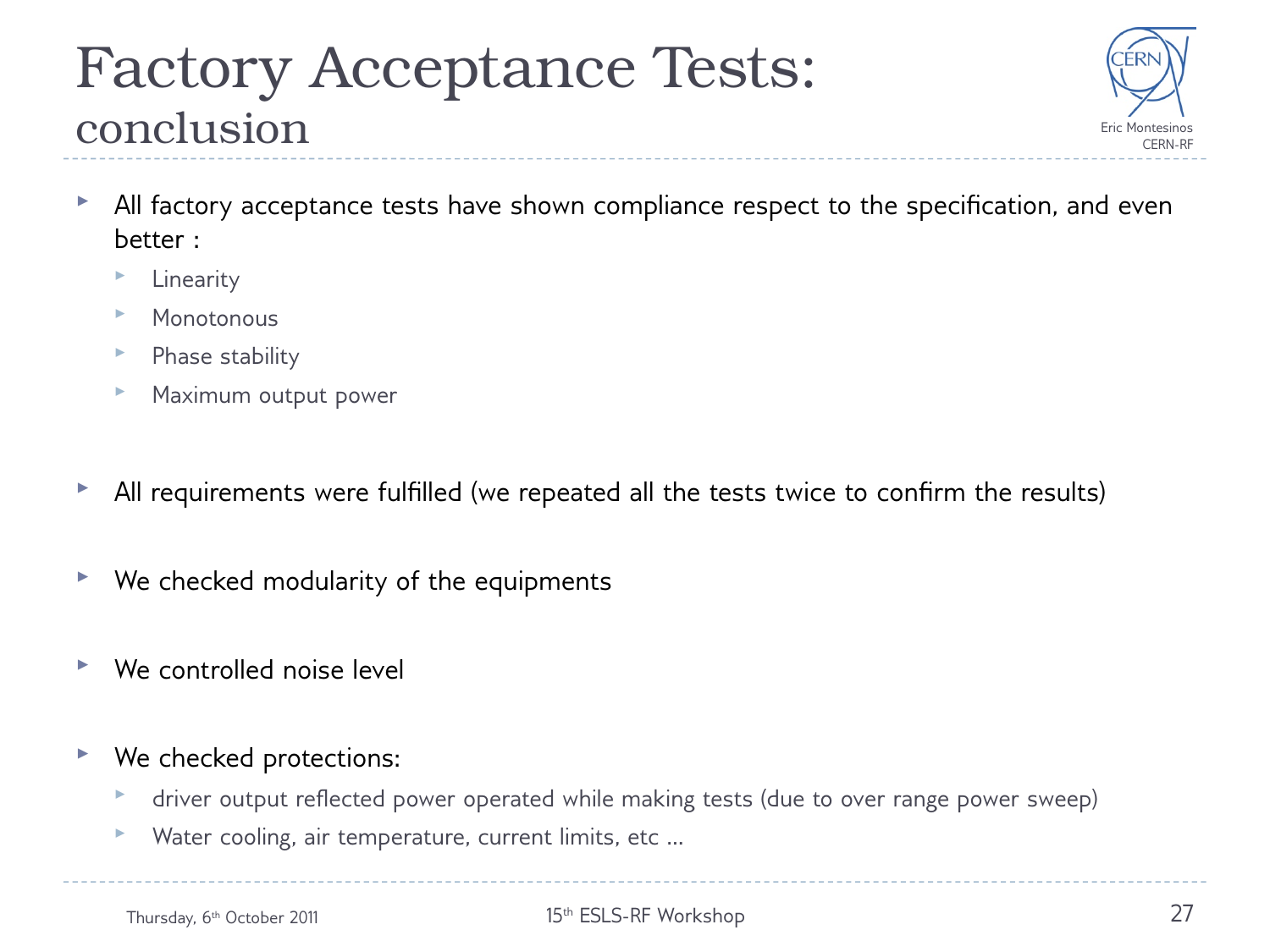

# Factory Acceptance Tests: conclusion
All factory acceptance tests have shown compliance respect to the specification, and even better :
Linearity
Monotonous
Phase stability
Maximum output power

All requirements were fulfilled (we repeated all the tests twice to confirm the results)

We checked modularity of the equipments

We controlled noise level

We checked protections:
driver output reflected power operated while making tests (due to over range power sweep)
Water cooling, air temperature, current limits, etc …
Thursday, 6th October 2011
15th ESLS-RF Workshop
27